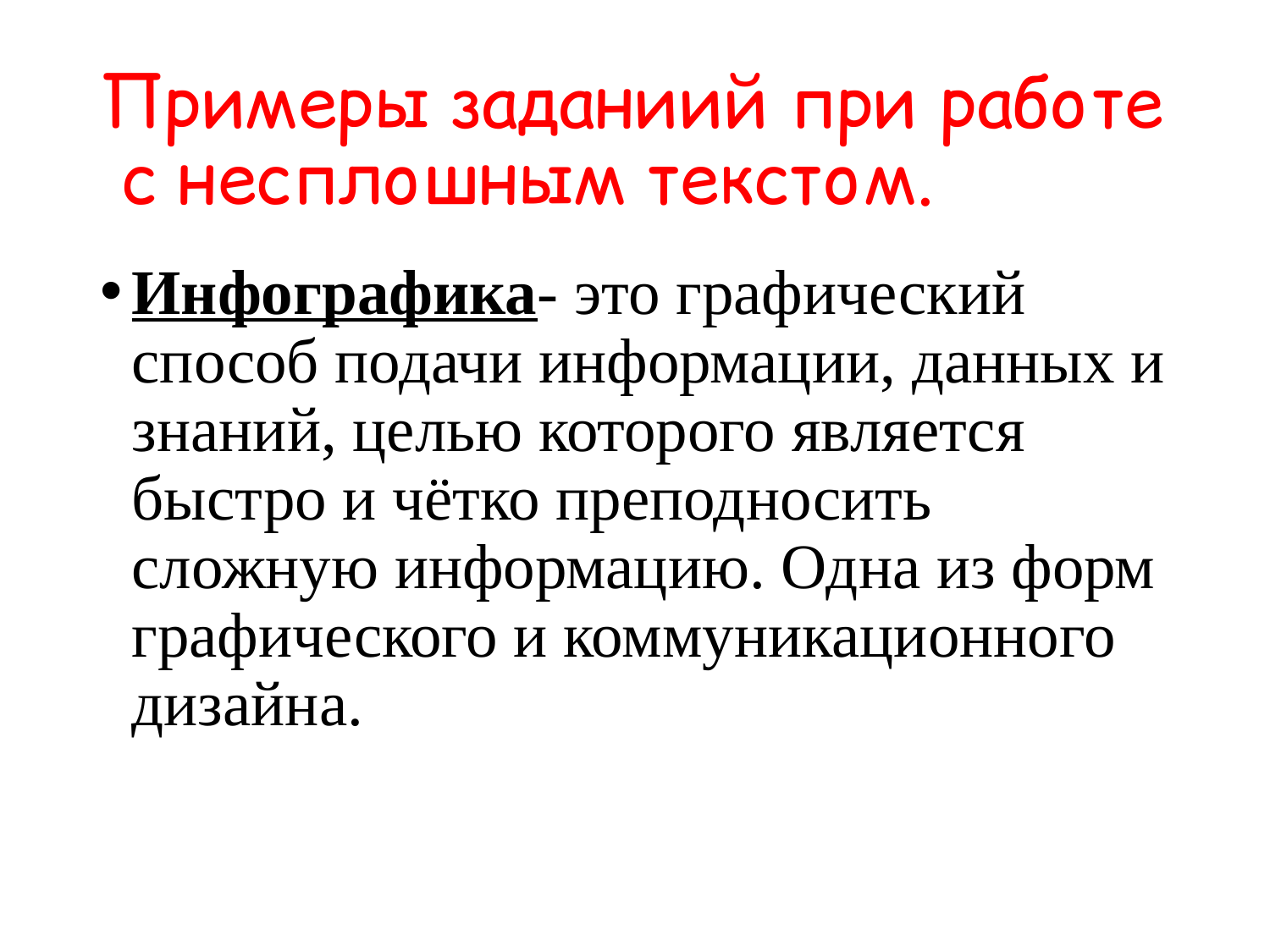

# Примеры заданиий при работе  с несплошным текстом.
Инфографика- это графический способ подачи информации, данных и знаний, целью которого является быстро и чётко преподносить сложную информацию. Одна из форм графического и коммуникационного дизайна.